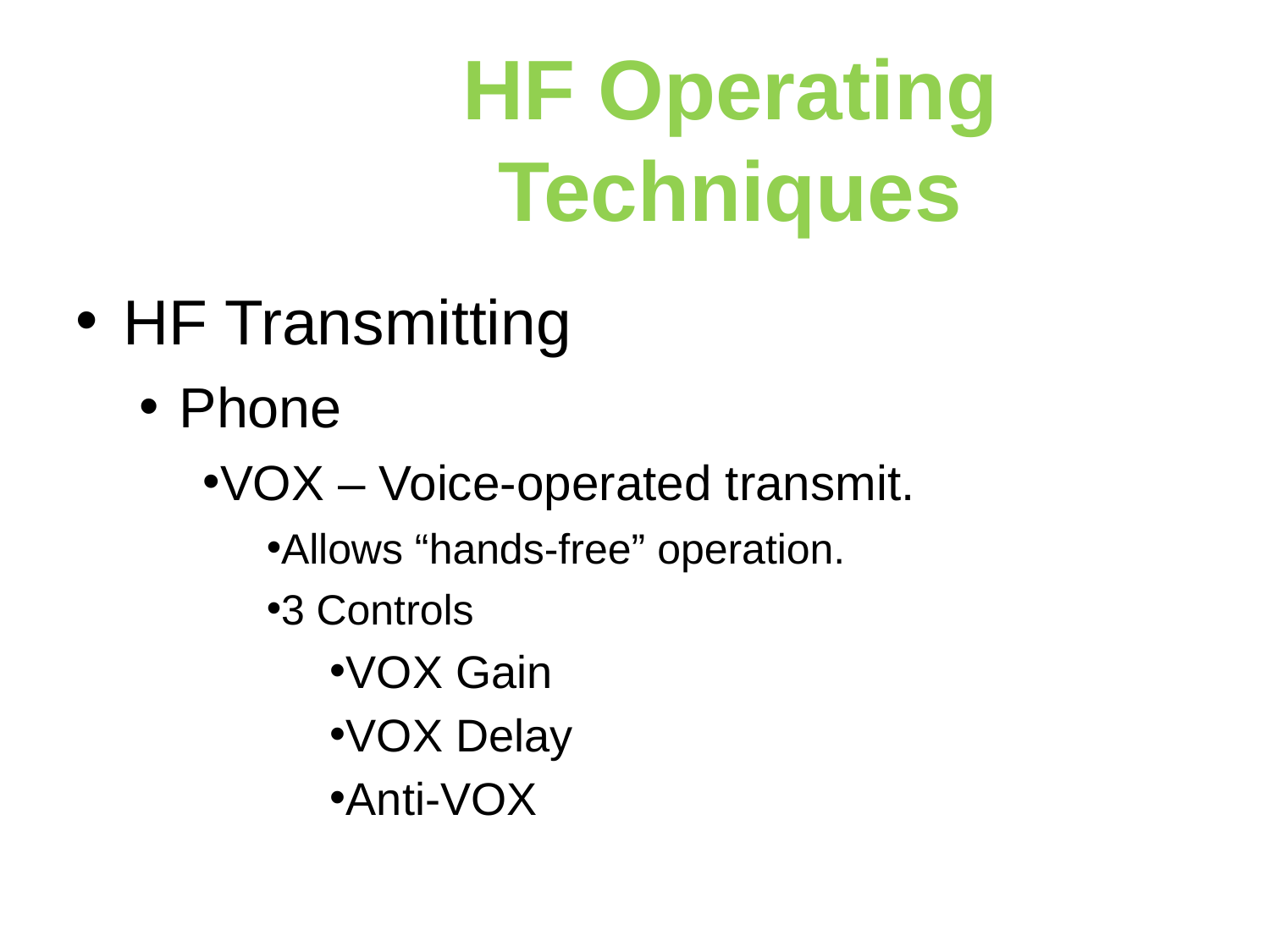

HF Operating Techniques
HF Transmitting
Phone
VOX – Voice-operated transmit.
Allows “hands-free” operation.
3 Controls
VOX Gain
VOX Delay
Anti-VOX